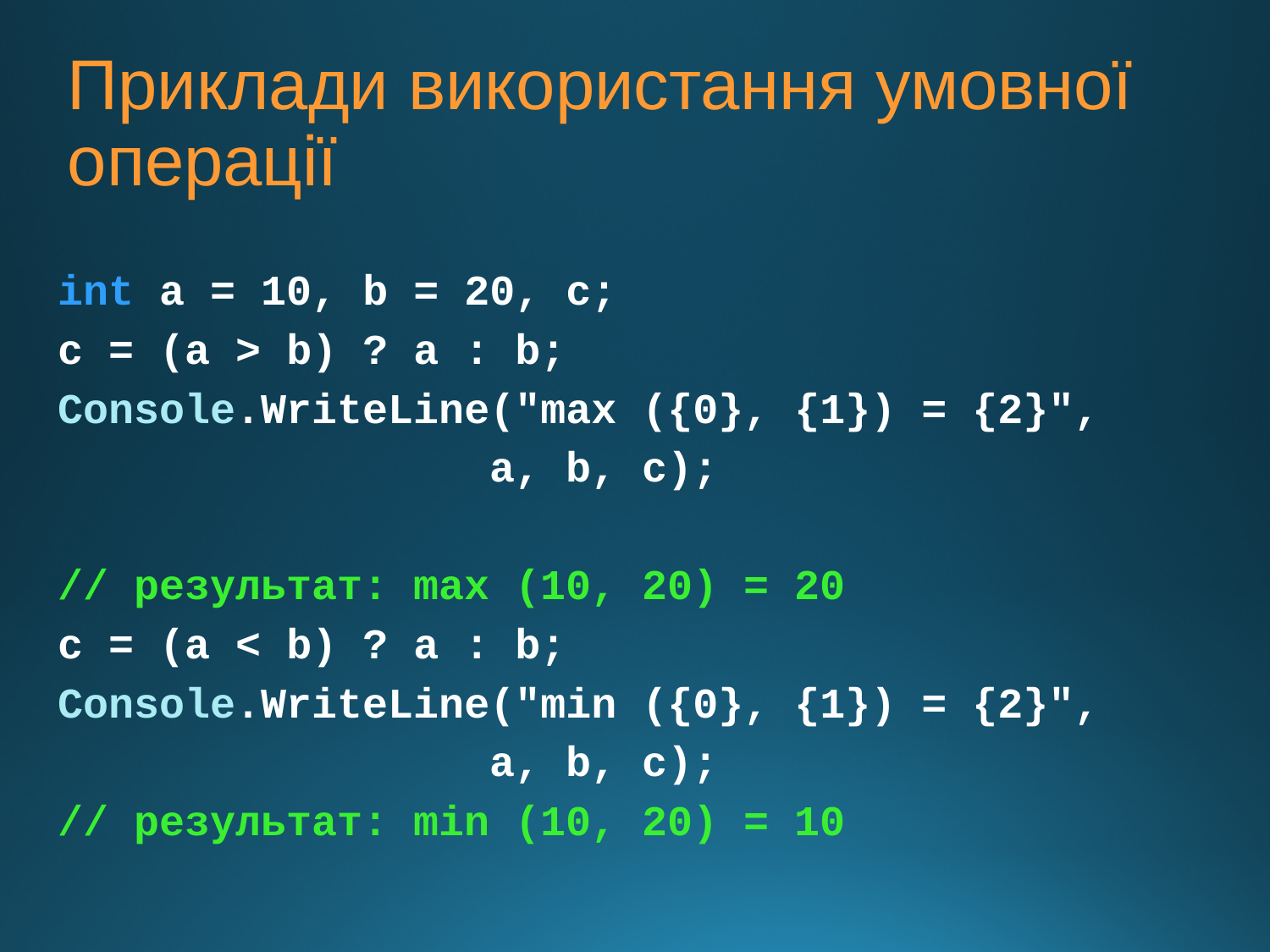

# Приклади використання умовної операції
int a = 10, b = 20, c;
c = (a > b) ? a : b;
Console.WriteLine("max ({0}, {1}) = {2}",
                 a, b, c);

// результат: max (10, 20) = 20
c = (a < b) ? a : b;
Console.WriteLine("min ({0}, {1}) = {2}",
                 a, b, c);
// результат: min (10, 20) = 10